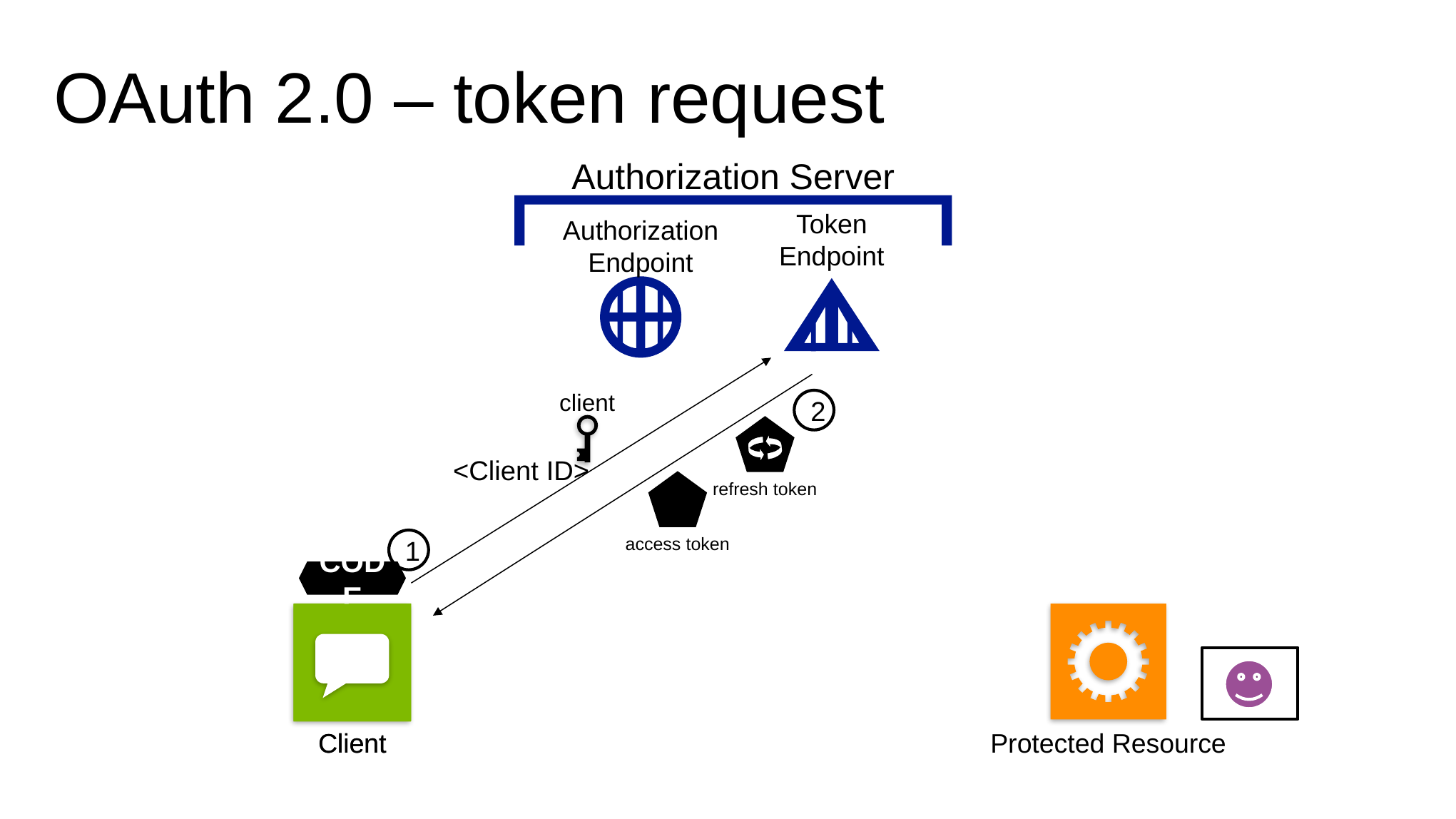

# OAuth 2.0 – token request
Authorization Server

Token
Endpoint

Authorization
Endpoint

<Client ID>
1
client
2

refresh token

access token
CODE

Protected Resource

Client

Client